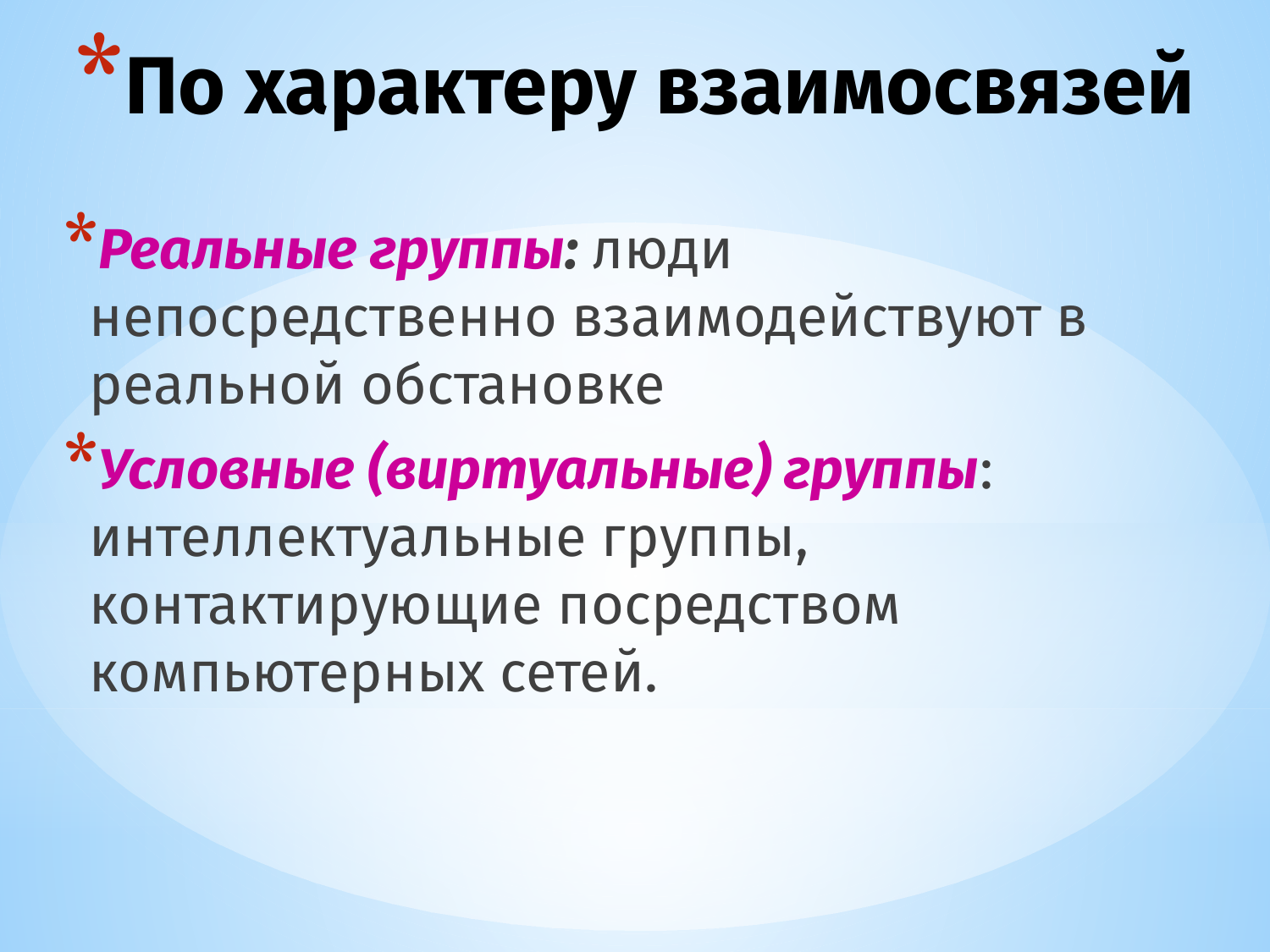

# По характеру взаимосвязей
Реальные группы: люди непосредственно взаимодействуют в реальной обстановке
Условные (виртуальные) группы: интеллектуальные группы, контактирующие посредством компьютерных сетей.